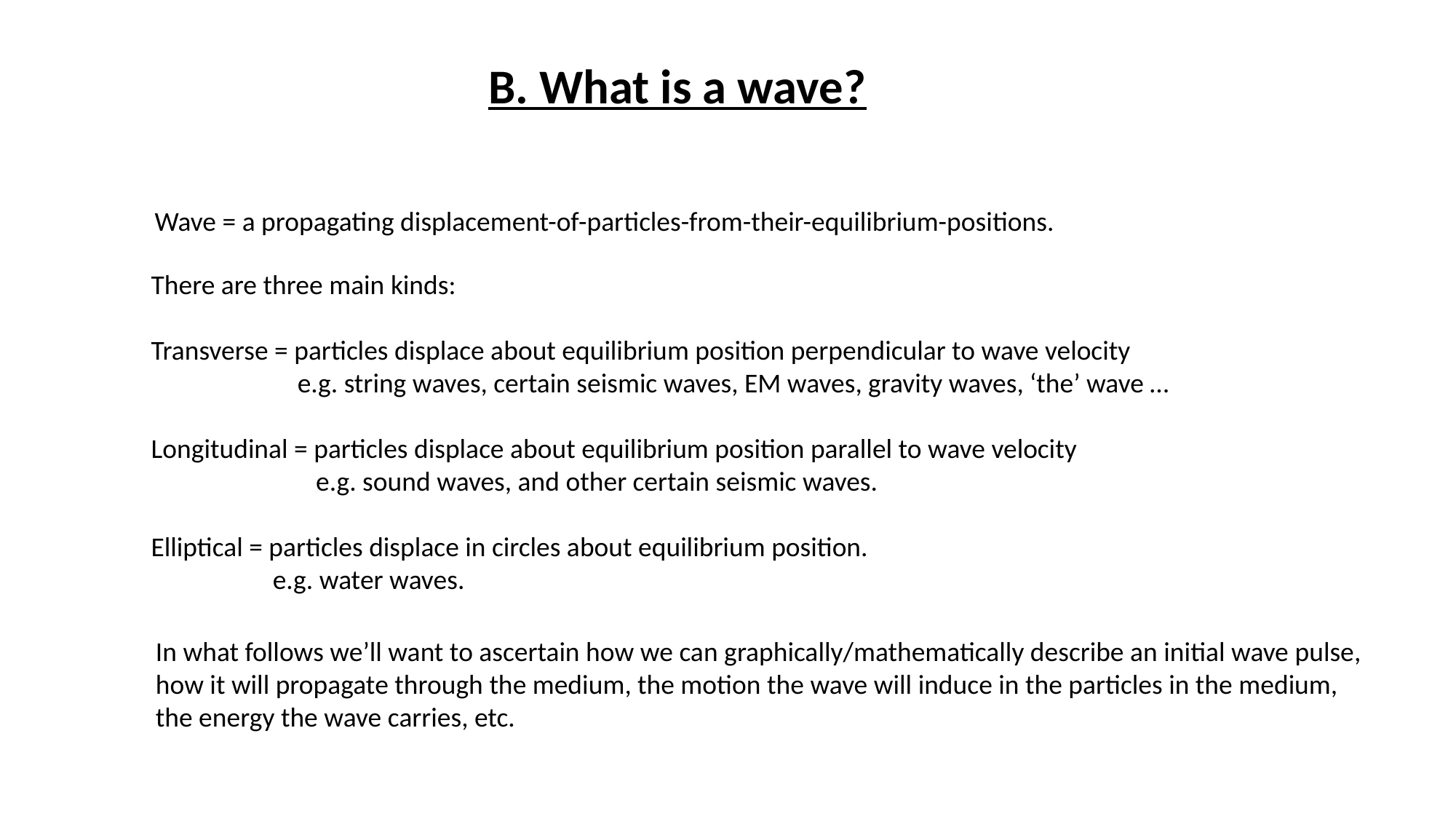

# B. What is a wave?
Wave = a propagating displacement-of-particles-from-their-equilibrium-positions.
There are three main kinds:

Transverse = particles displace about equilibrium position perpendicular to wave velocity
	      e.g. string waves, certain seismic waves, EM waves, gravity waves, ‘the’ wave …

Longitudinal = particles displace about equilibrium position parallel to wave velocity
	         e.g. sound waves, and other certain seismic waves.

Elliptical = particles displace in circles about equilibrium position.
 	  e.g. water waves.
In what follows we’ll want to ascertain how we can graphically/mathematically describe an initial wave pulse,
how it will propagate through the medium, the motion the wave will induce in the particles in the medium,
the energy the wave carries, etc.